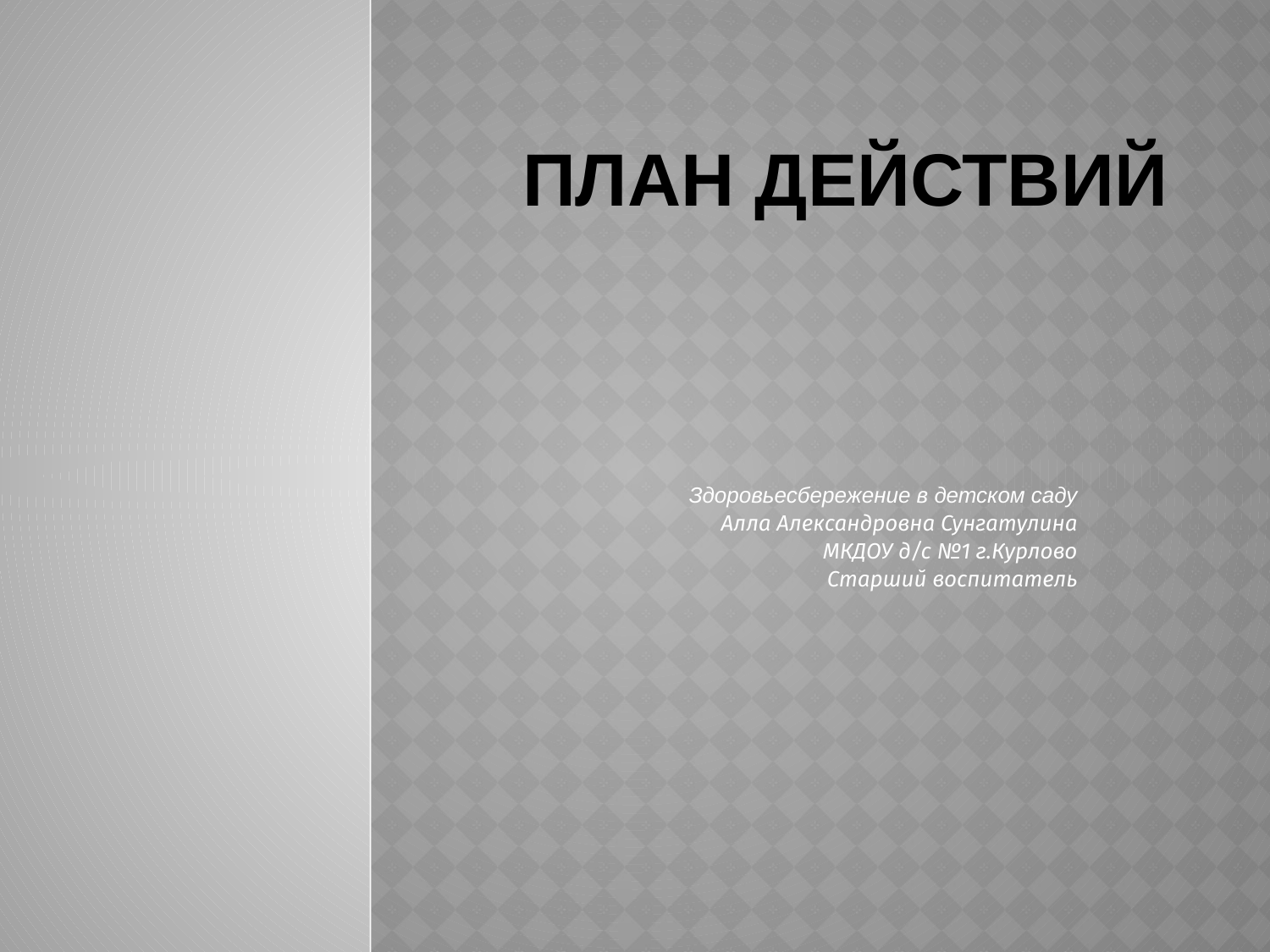

# План действий
Здоровьесбережение в детском саду
Алла Александровна Сунгатулина
МКДОУ д/с №1 г.Курлово
Старший воспитатель